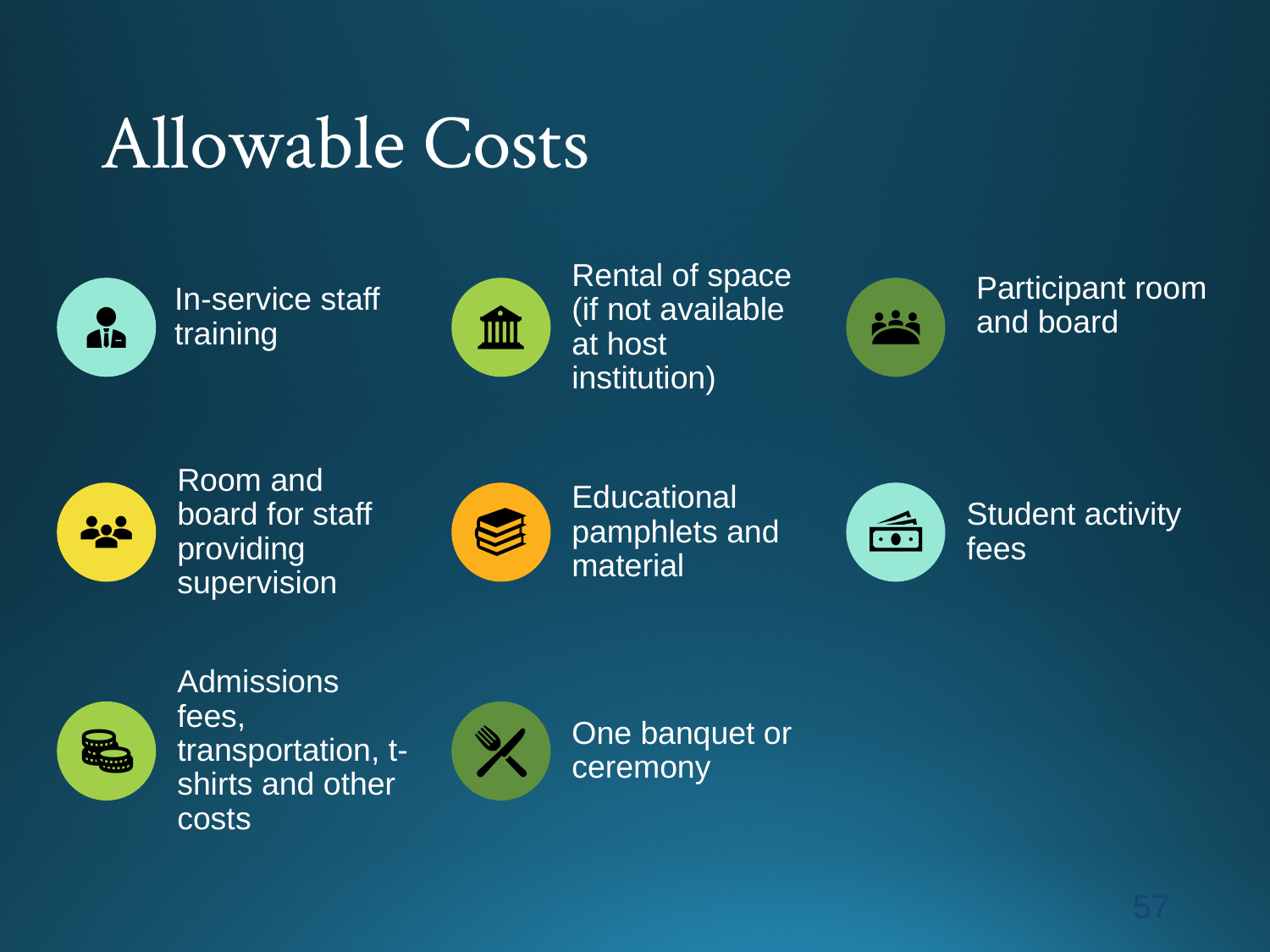

# Allowable Costs
In-service staff training
Rental of space (if not available at host institution)
Participant room and board
Room and board for staff providing supervision
Educational pamphlets and material
Student activity fees
Admissions fees, transportation, t-shirts and other costs
One banquet or ceremony
57